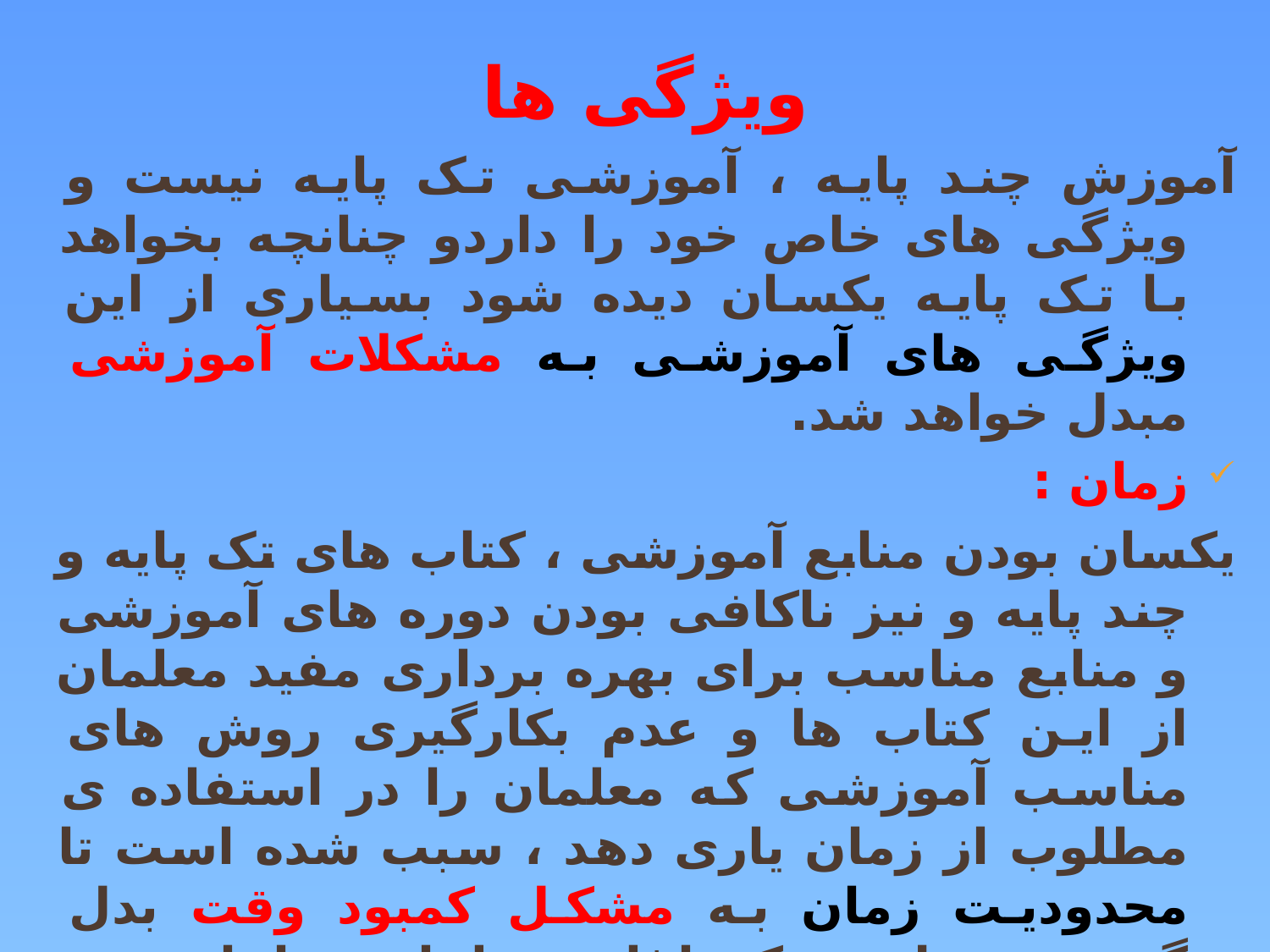

# ویژگی ها
آموزش چند پایه ، آموزشی تک پایه نیست و ویژگی های خاص خود را داردو چنانچه بخواهد با تک پایه یکسان دیده شود بسیاری از این ویژگی های آموزشی به مشکلات آموزشی مبدل خواهد شد.
زمان :
یکسان بودن منابع آموزشی ، کتاب های تک پایه و چند پایه و نیز ناکافی بودن دوره های آموزشی و منابع مناسب برای بهره برداری مفید معلمان از این کتاب ها و عدم بکارگیری روش های مناسب آموزشی که معلمان را در استفاده ی مطلوب از زمان یاری دهد ، سبب شده است تا محدودیت زمان به مشکل کمبود وقت بدل گردد، به طوری که اغلب معلمان ، ناچار شده اند در دوره ی آموزشی ، مواد درسی را به دو دسته با اهمیت و کم اهمیت تقسیم کنند.